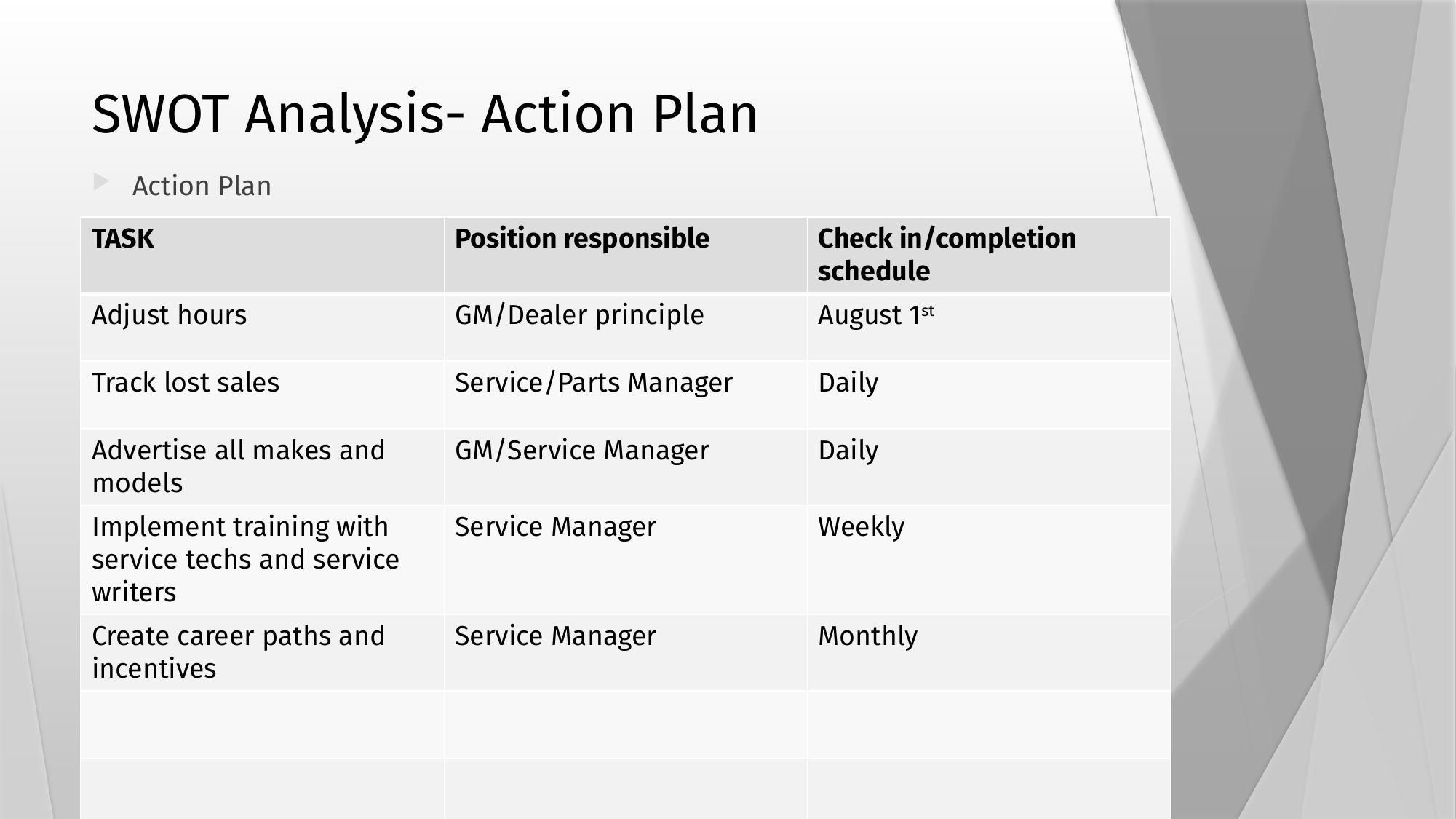

# SWOT Analysis- Action Plan
Action Plan

| TASK | Position responsible | Check in/completion schedule |
| --- | --- | --- |
| Adjust hours | GM/Dealer principle | August 1st |
| Track lost sales | Service/Parts Manager | Daily |
| Advertise all makes and models | GM/Service Manager | Daily |
| Implement training with service techs and service writers | Service Manager | Weekly |
| Create career paths and incentives | Service Manager | Monthly |
|  |  |  |
|  |  |  |